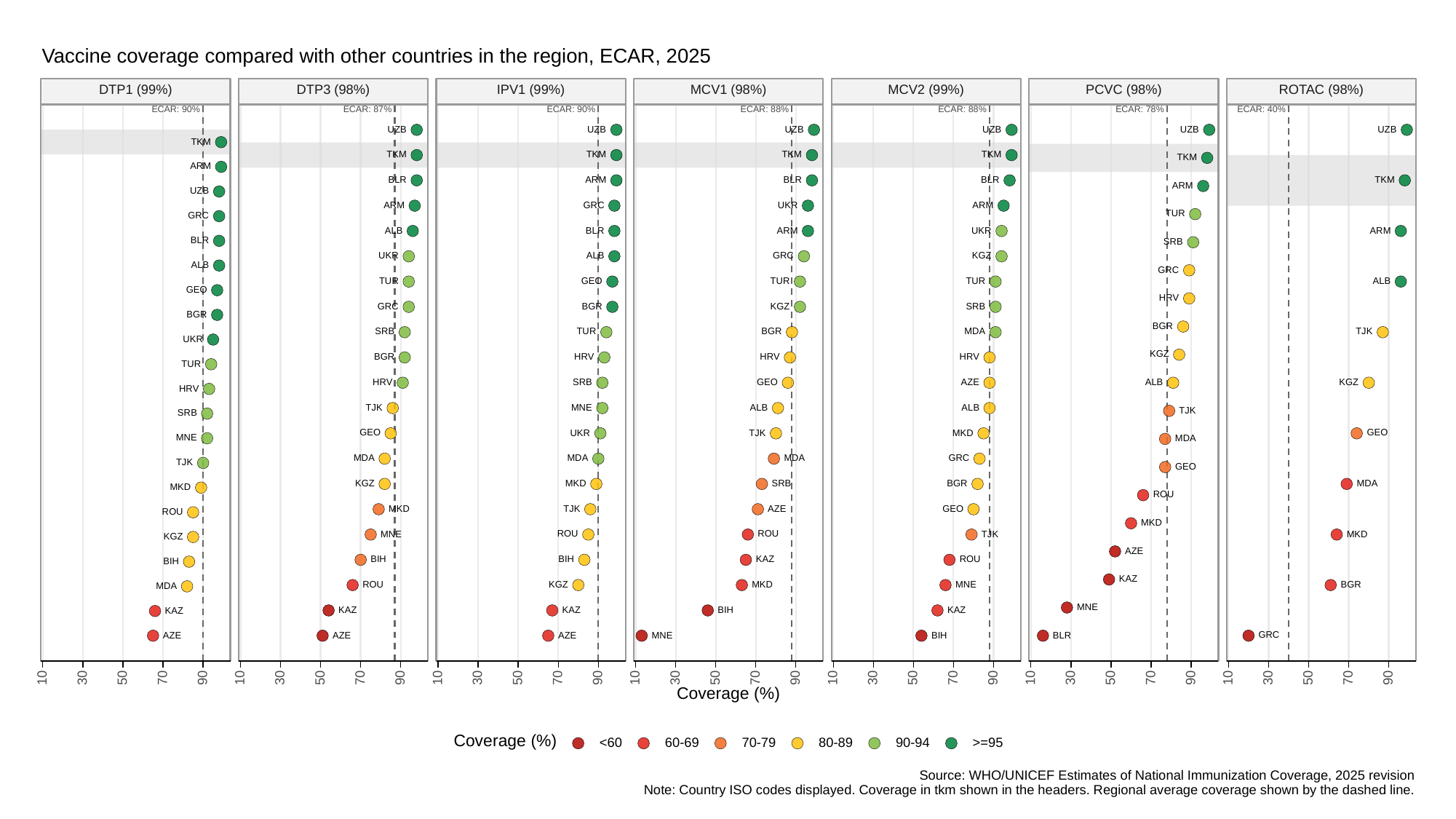

Vaccine coverage compared with other countries in the region, ECAR, 2025

ROTAC (98%)
DTP1 (99%)
DTP3 (98%)
IPV1 (99%)
MCV1 (98%)
MCV2 (99%)
PCVC (98%)

ECAR: 90%
ECAR: 87%
ECAR: 90%
ECAR: 88%
ECAR: 88%
ECAR: 78%
ECAR: 40%

UZB
UZB
UZB
UZB
UZB
UZB

TKM

TKM
TKM
TKM
TKM

TKM

ARM

BLR
ARM
BLR
BLR
TKM

ARM

UZB

GRC
UKR
ARM
ARM

TUR
GRC

UKR
ALB
BLR
ARM
ARM

BLR
SRB

GRC
KGZ
UKR
ALB

ALB

GRC

GEO
TUR
TUR
TUR
ALB

GEO

HRV

GRC
BGR
KGZ
SRB

BGR

BGR

SRB
BGR
TUR
TJK
MDA

UKR

KGZ

BGR
HRV
HRV
HRV

TUR

GEO
SRB
KGZ
HRV
AZE
ALB

HRV

TJK
MNE
ALB
ALB

TJK

SRB

GEO
GEO
UKR
TJK
MKD

MNE
MDA

GRC
MDA
MDA
MDA

TJK

GEO

KGZ
SRB
BGR
MKD
MDA

MKD

ROU

GEO
TJK
MKD
AZE

ROU

MKD

ROU
ROU
TJK
MNE
MKD

KGZ

AZE

ROU
BIH
BIH
KAZ
BIH

KAZ

ROU
KGZ
BGR
MKD
MNE
MDA

MNE

KAZ
KAZ
BIH
KAZ
KAZ

GRC
AZE
AZE
AZE
MNE
BIH
BLR

30
30
30
30
30
30
30
10
50
70
90
10
50
70
90
10
50
70
90
10
50
70
90
10
50
70
90
10
50
70
90
10
50
70
90
Coverage (%)
Coverage (%)

<60
60-69
70-79
80-89
90-94
>=95
Source: WHO/UNICEF Estimates of National Immunization Coverage, 2025 revision
Note: Country ISO codes displayed. Coverage in tkm shown in the headers. Regional average coverage shown by the dashed line.